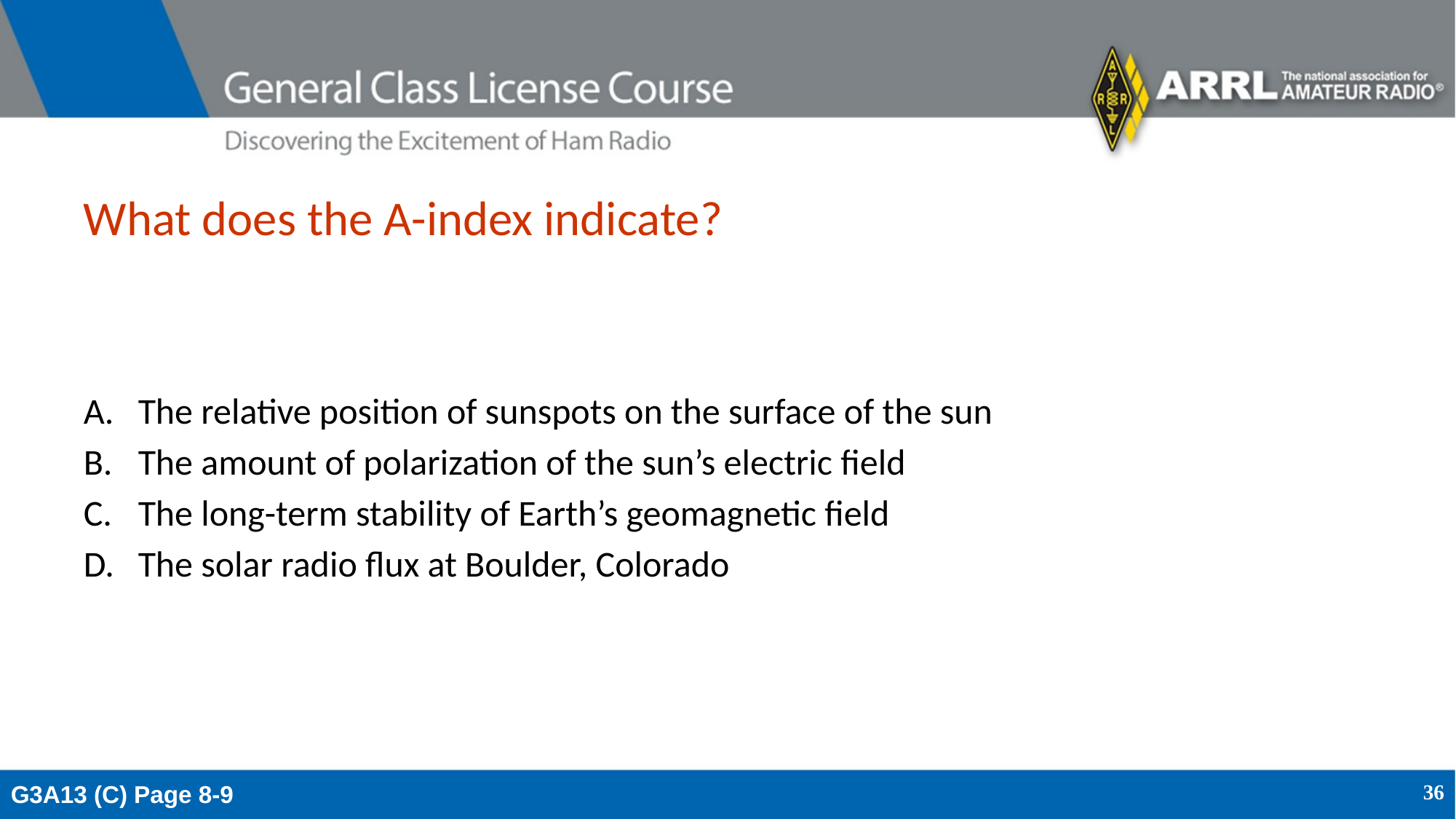

# What does the A-index indicate?
The relative position of sunspots on the surface of the sun
The amount of polarization of the sun’s electric field
The long-term stability of Earth’s geomagnetic field
The solar radio flux at Boulder, Colorado
G3A13 (C) Page 8-9
36